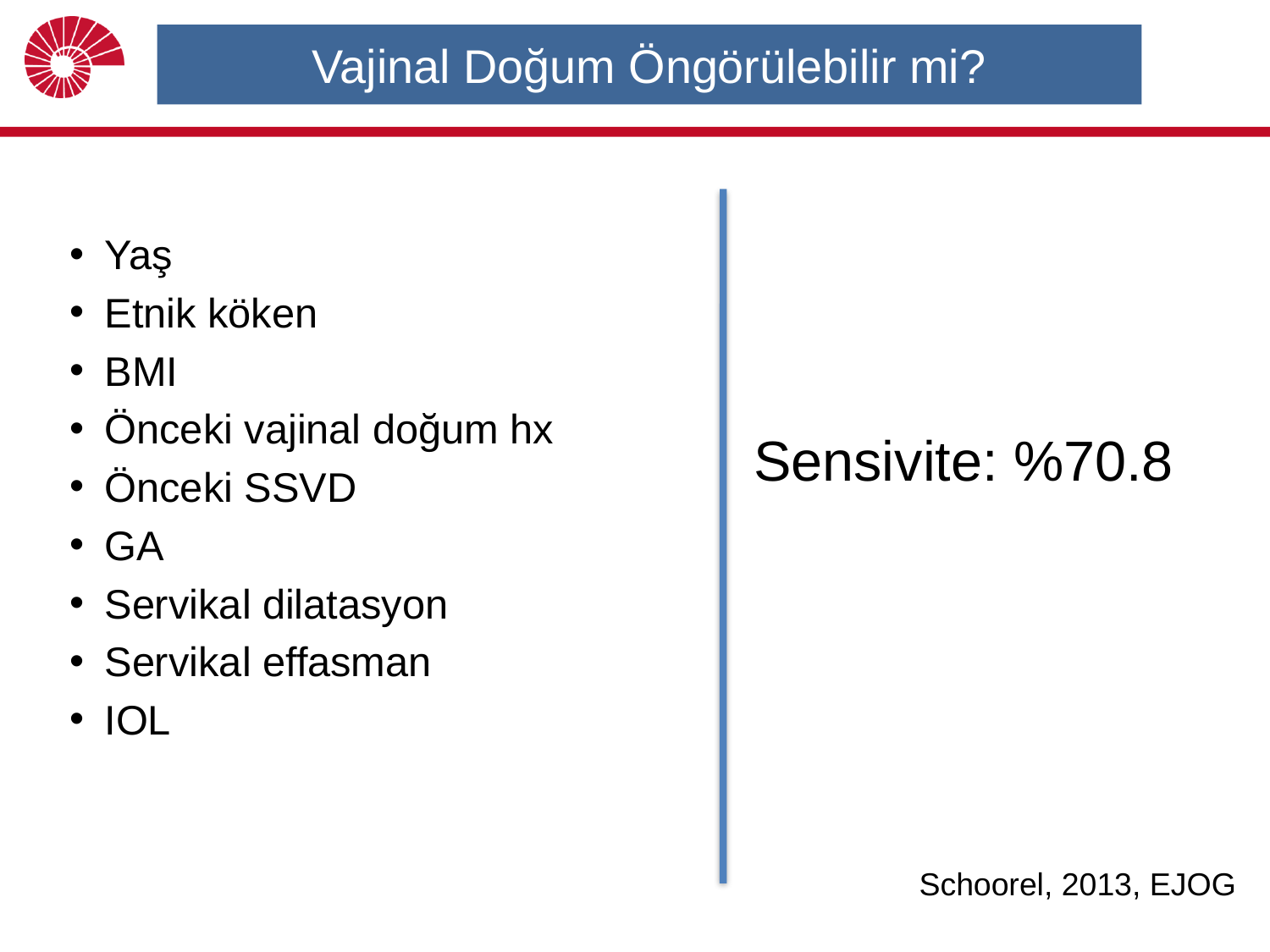

# Vajinal Doğum Öngörülebilir mi?

Yaş
Etnik köken
BMI
Önceki vajinal doğum hx
Önceki SSVD
GA
Servikal dilatasyon
Servikal effasman
IOL
Sensivite: %70.8
 Schoorel, 2013, EJOG